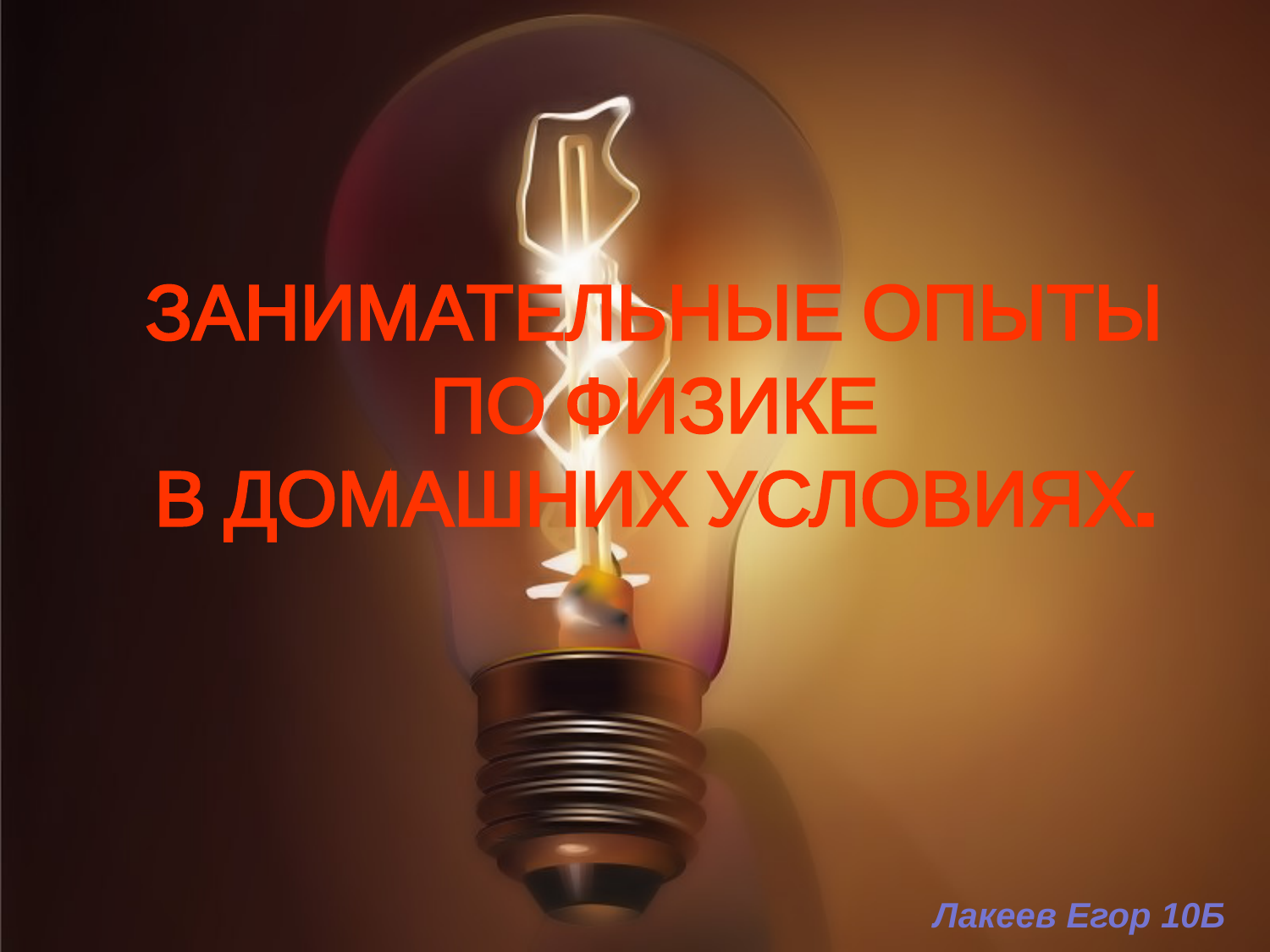

# ЗАНИМАТЕЛЬНЫЕ ОПЫТЫ ПО ФИЗИКЕ В ДОМАШНИХ УСЛОВИЯХ.
Лакеев Егор 10Б